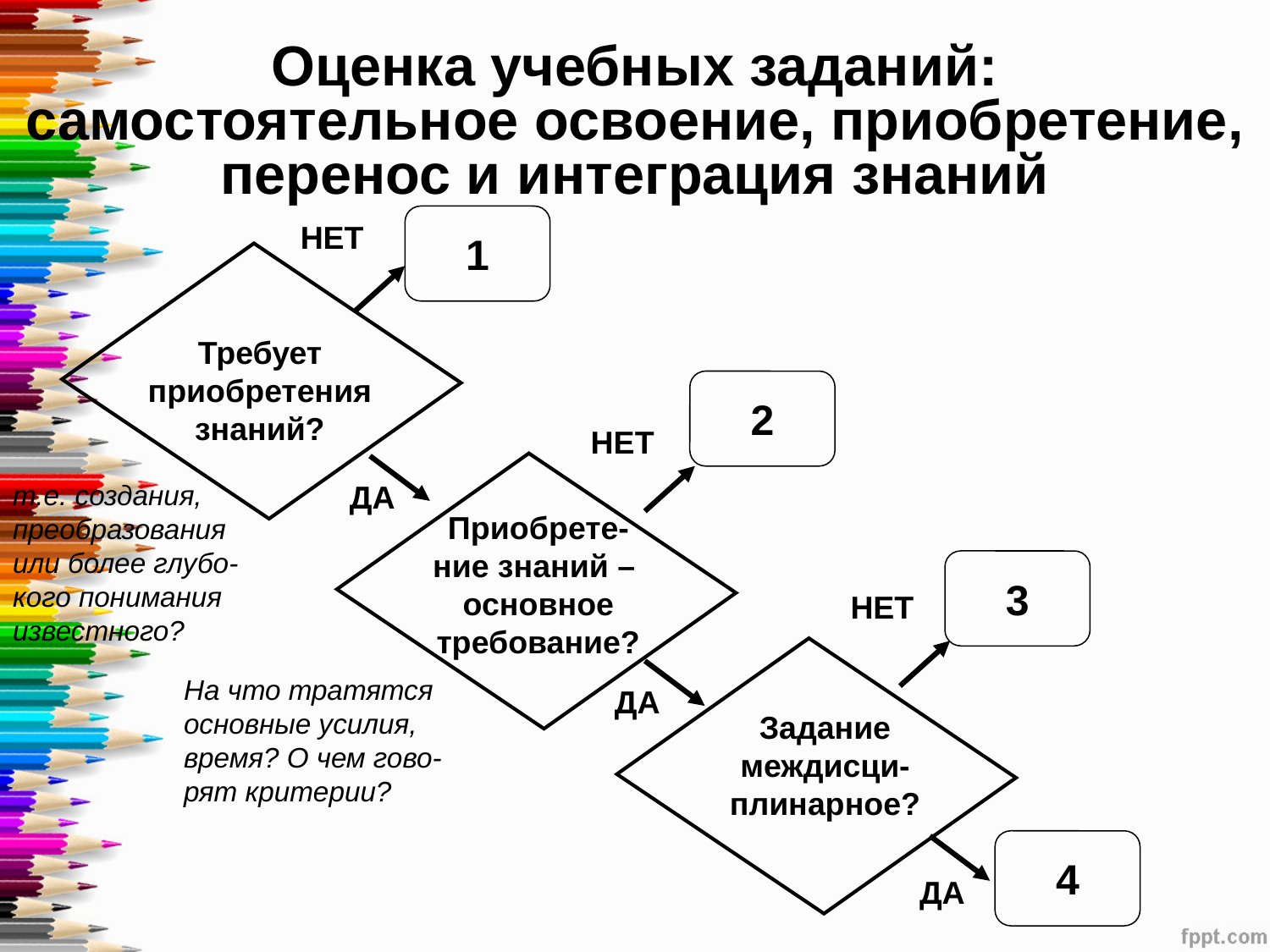

Оценка учебных заданий:
самостоятельное освоение, приобретение, перенос и интеграция знаний
1
НЕТ

Требует
приобретения
знаний?
2
НЕТ

т.е. создания,
преобразования
или более глубо-
кого понимания
известного?
ДА

Приобрете-
ние знаний –
основное
требование?
3
НЕТ

На что тратятся
основные усилия,
время? О чем гово-
рят критерии?

ДА
Задание
междисци-
плинарное?
4

ДА